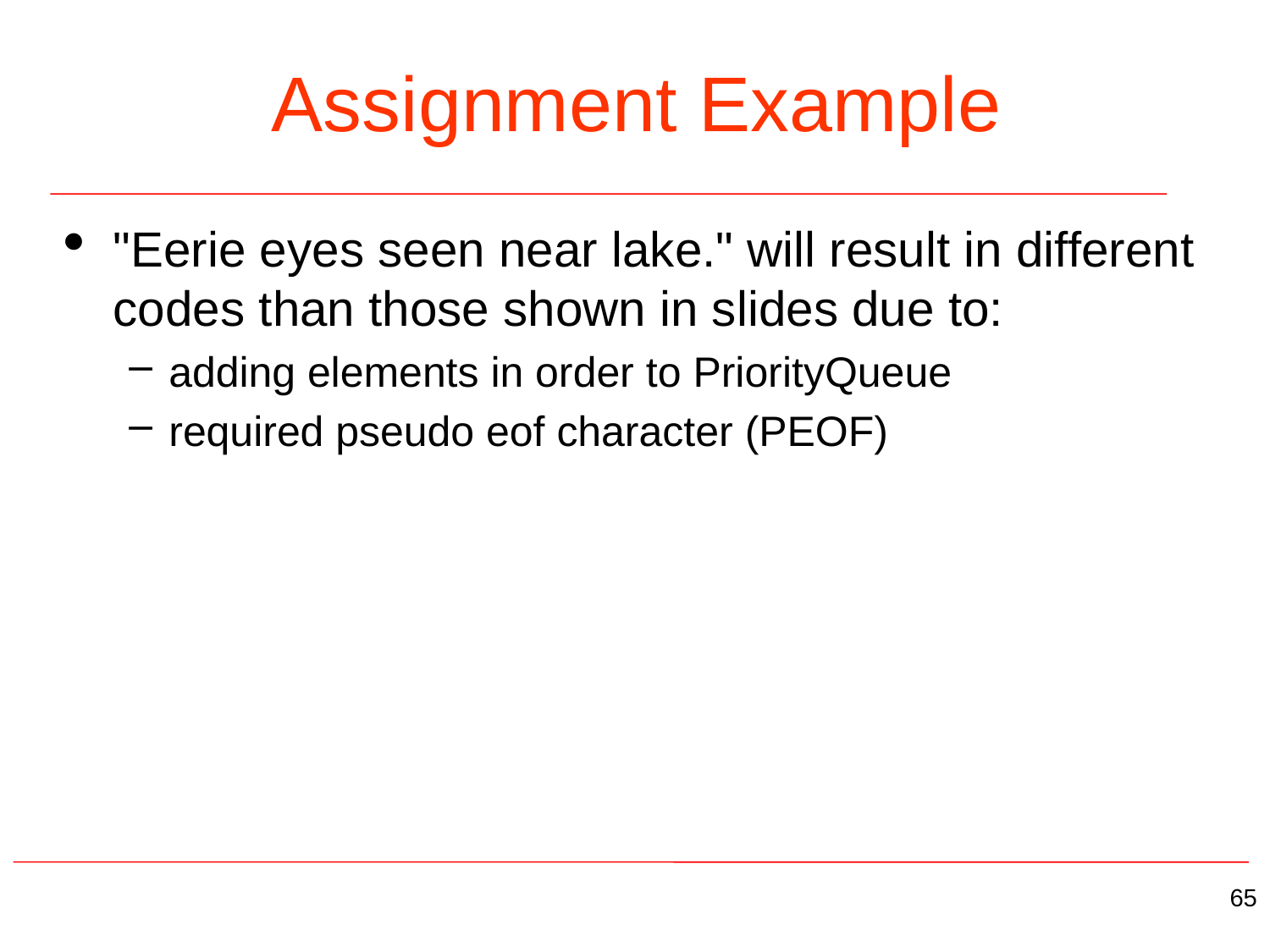

# Assignment Example
"Eerie eyes seen near lake." will result in different codes than those shown in slides due to:
adding elements in order to PriorityQueue
required pseudo eof character (PEOF)

65